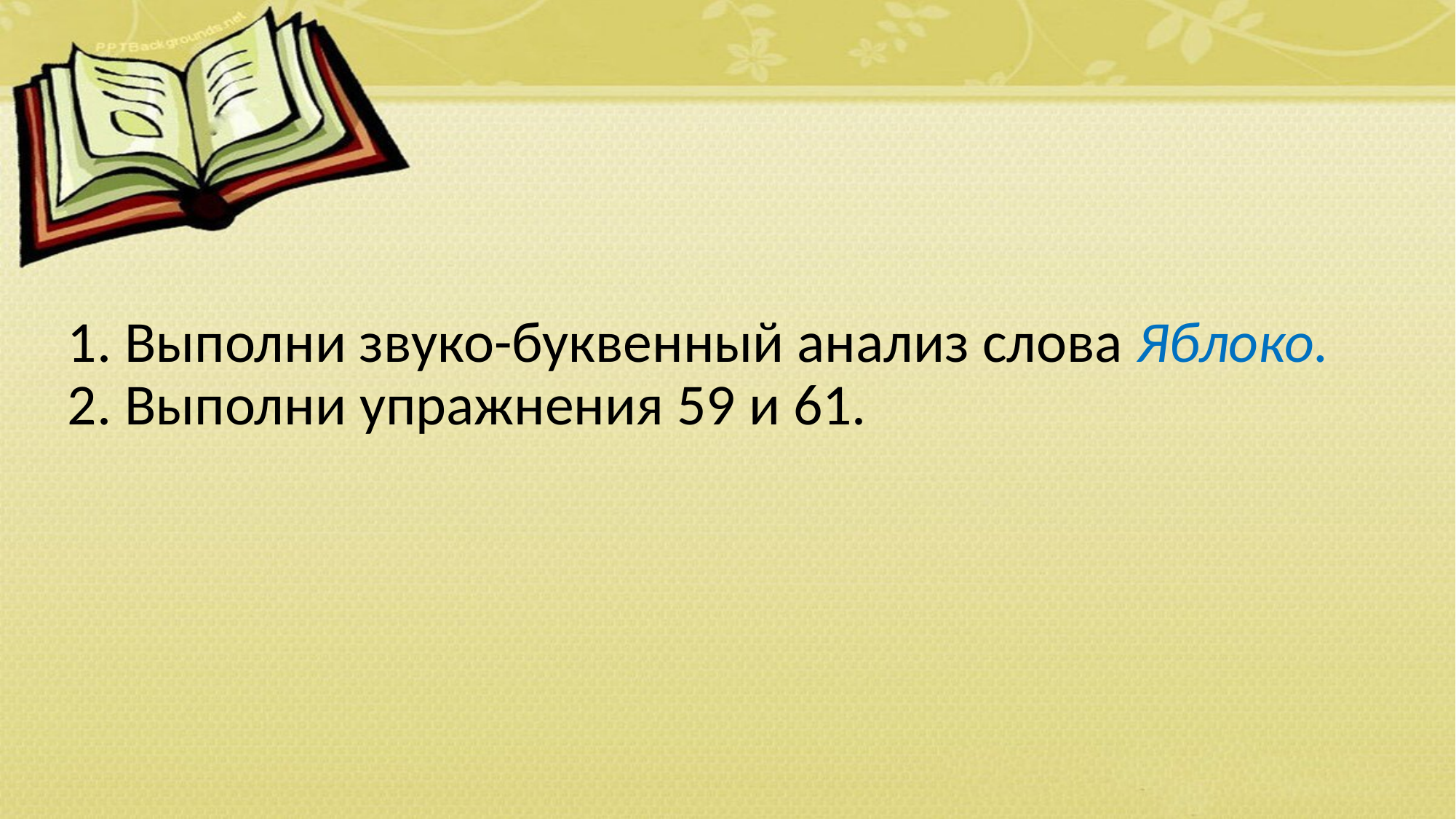

# 1. Выполни звуко-буквенный анализ слова Яблоко. 2. Выполни упражнения 59 и 61.